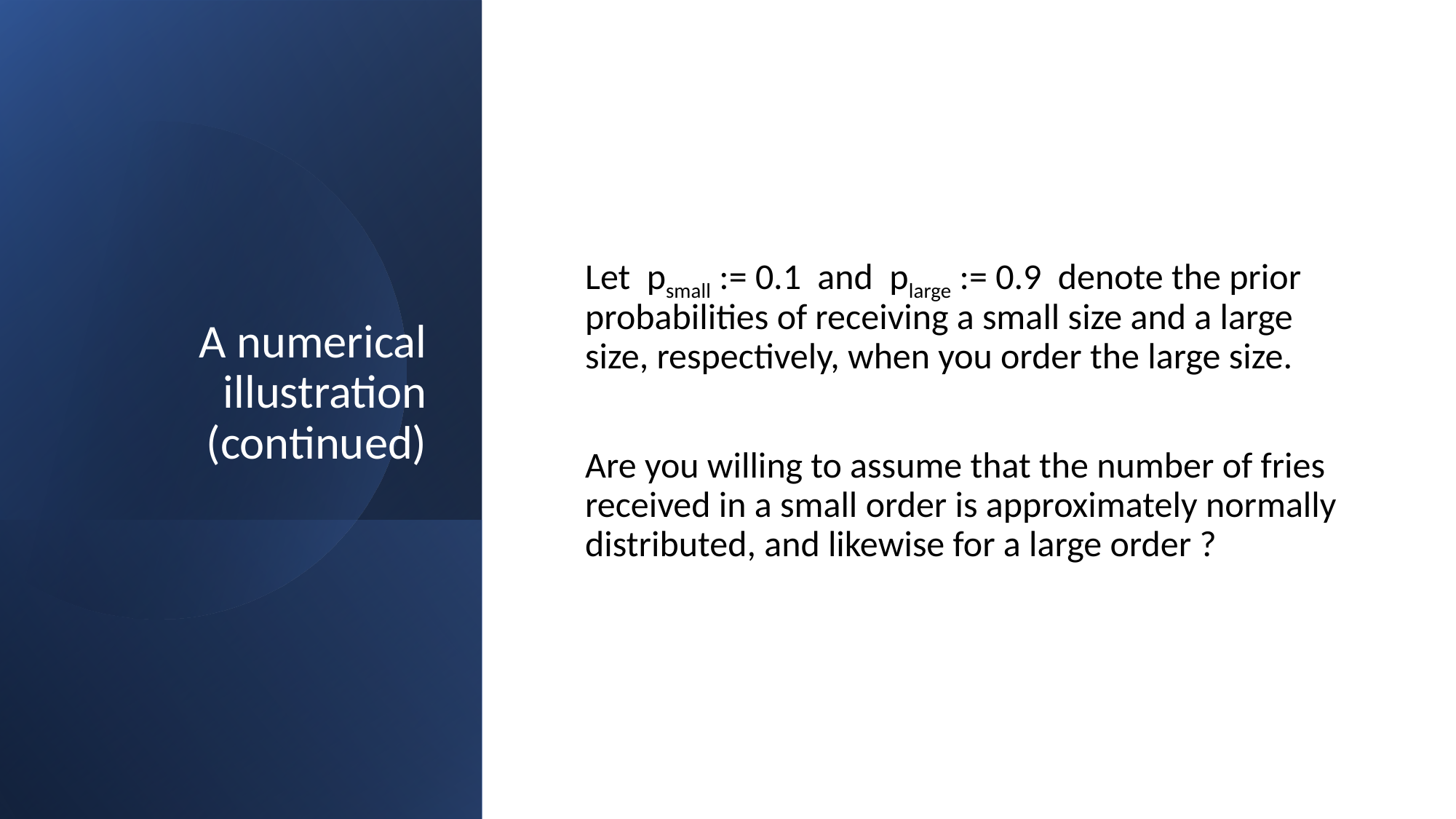

# A numerical illustration (continued)
Let  psmall := 0.1  and  plarge := 0.9  denote the prior probabilities of receiving a small size and a large size, respectively, when you order the large size.

Are you willing to assume that the number of fries received in a small order is approximately normally distributed, and likewise for a large order ?